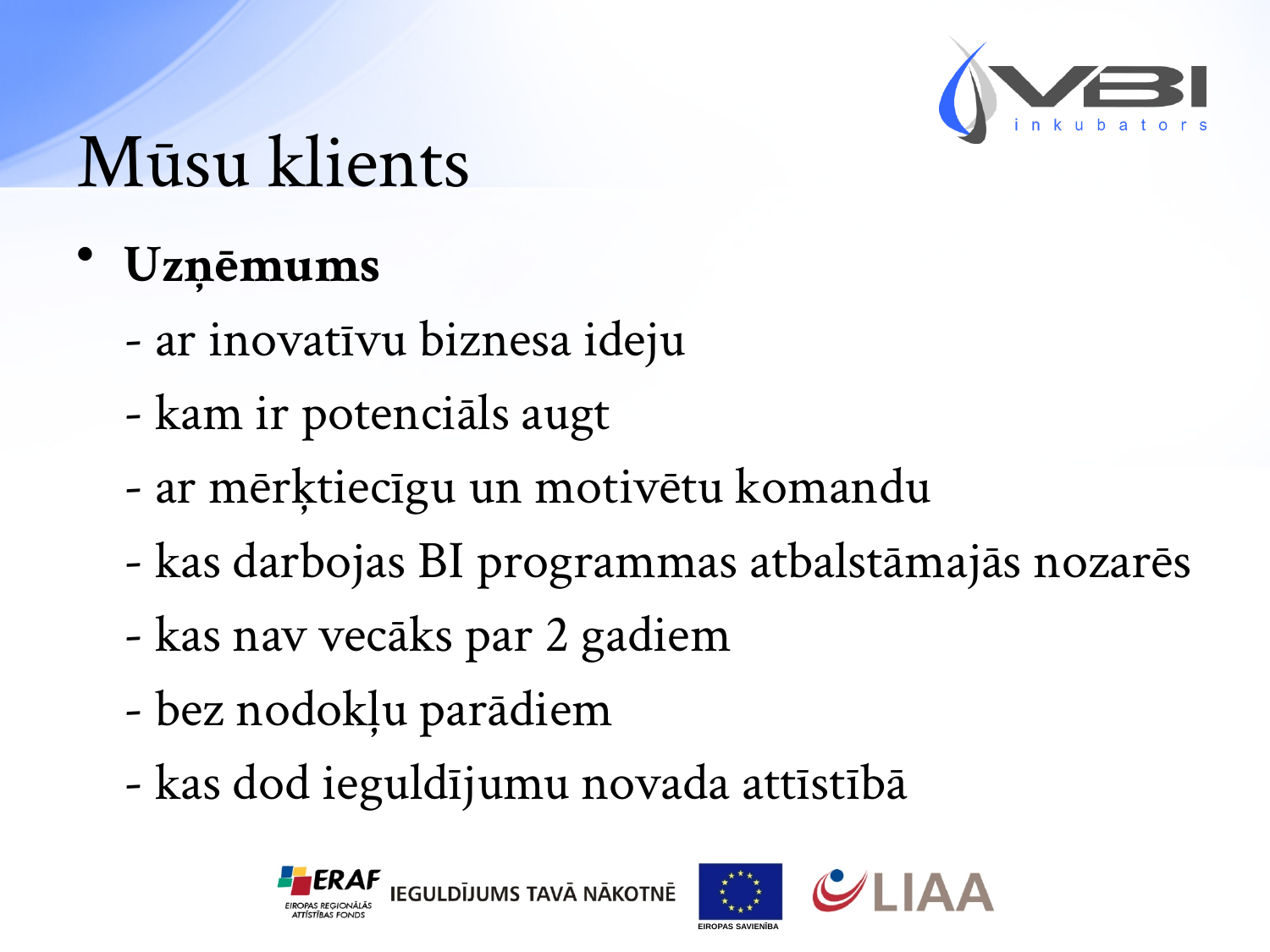

# Mūsu klients
Uzņēmums
	- ar inovatīvu biznesa ideju
	- kam ir potenciāls augt
	- ar mērķtiecīgu un motivētu komandu
	- kas darbojas BI programmas atbalstāmajās nozarēs
	- kas nav vecāks par 2 gadiem
	- bez nodokļu parādiem
	- kas dod ieguldījumu novada attīstībā